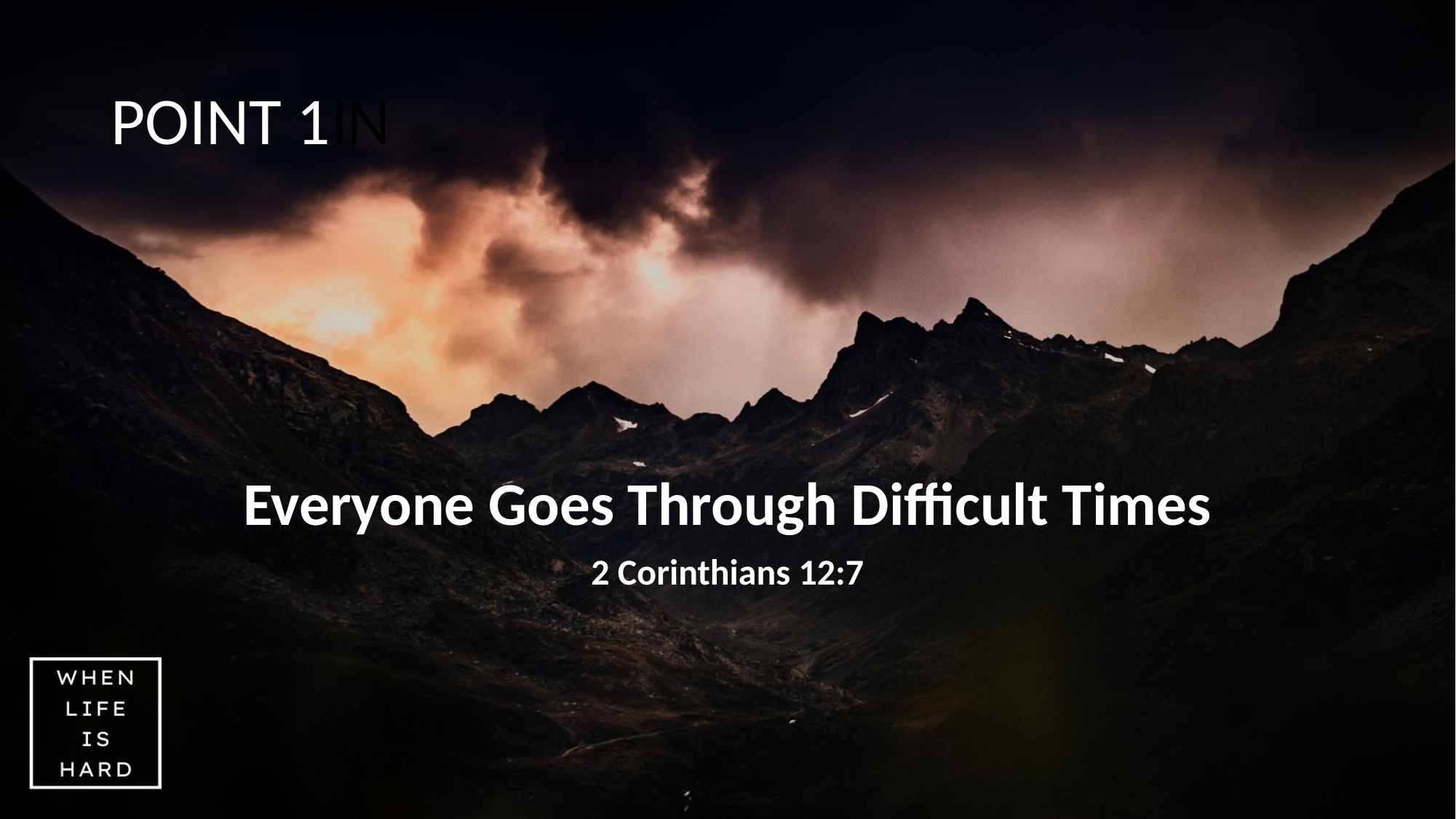

# POINT 1IN

Everyone Goes Through Difficult Times
2 Corinthians 12:7